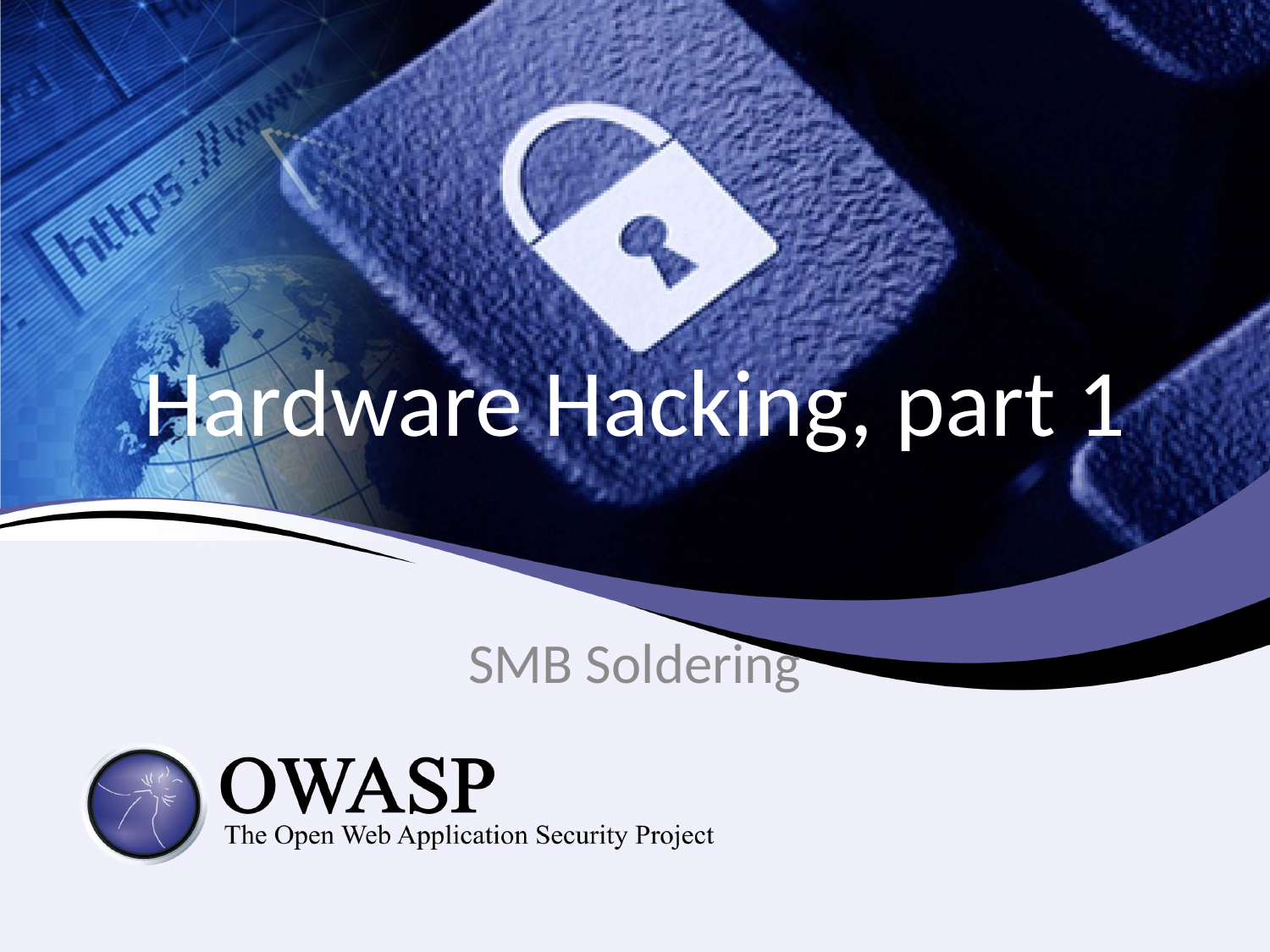

# Hardware Hacking, part 1
SMB Soldering